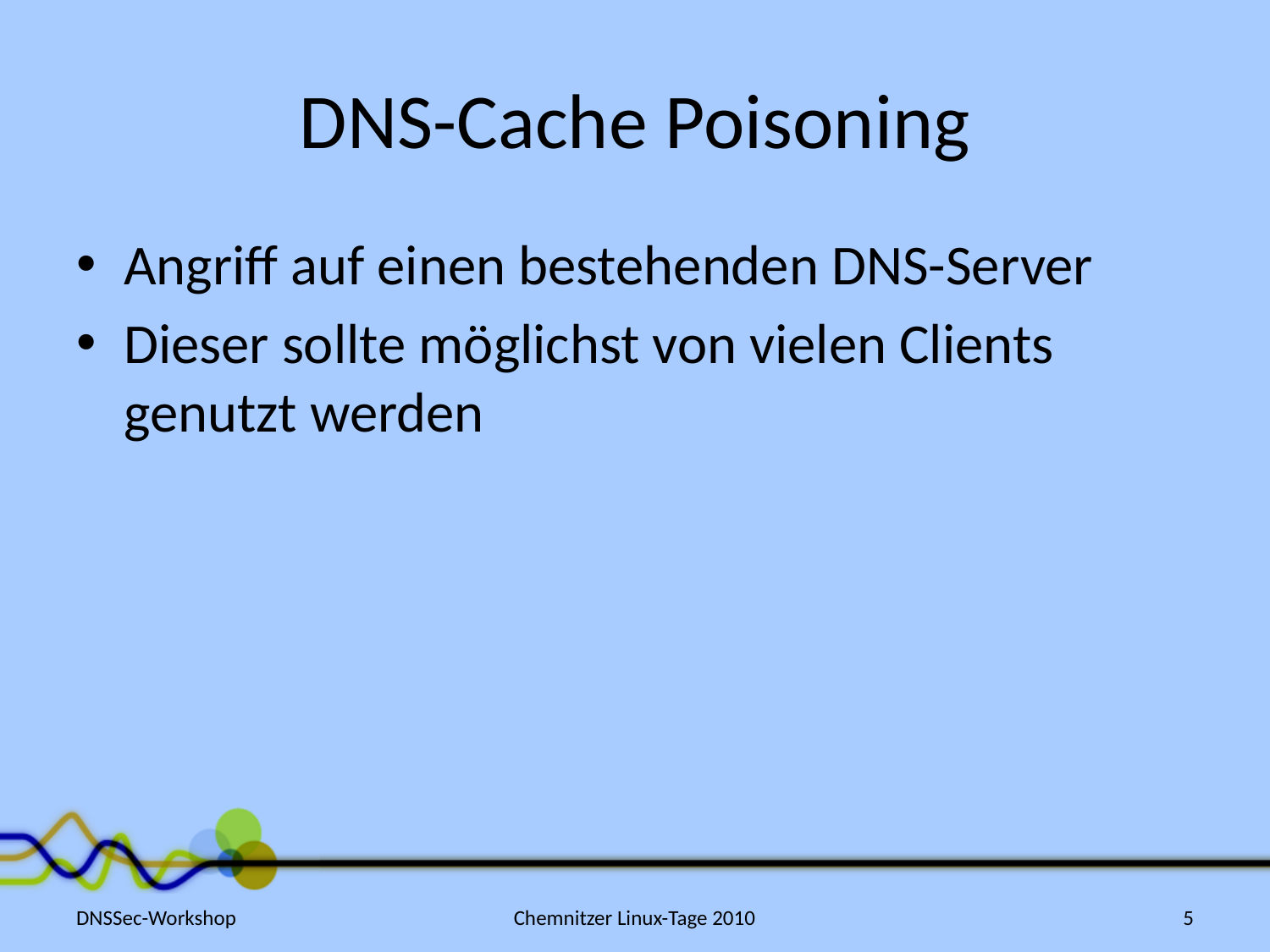

# DNS-Cache Poisoning
Angriff auf einen bestehenden DNS-Server
Dieser sollte möglichst von vielen Clients genutzt werden

DNSSec-Workshop
Chemnitzer Linux-Tage 2010
5